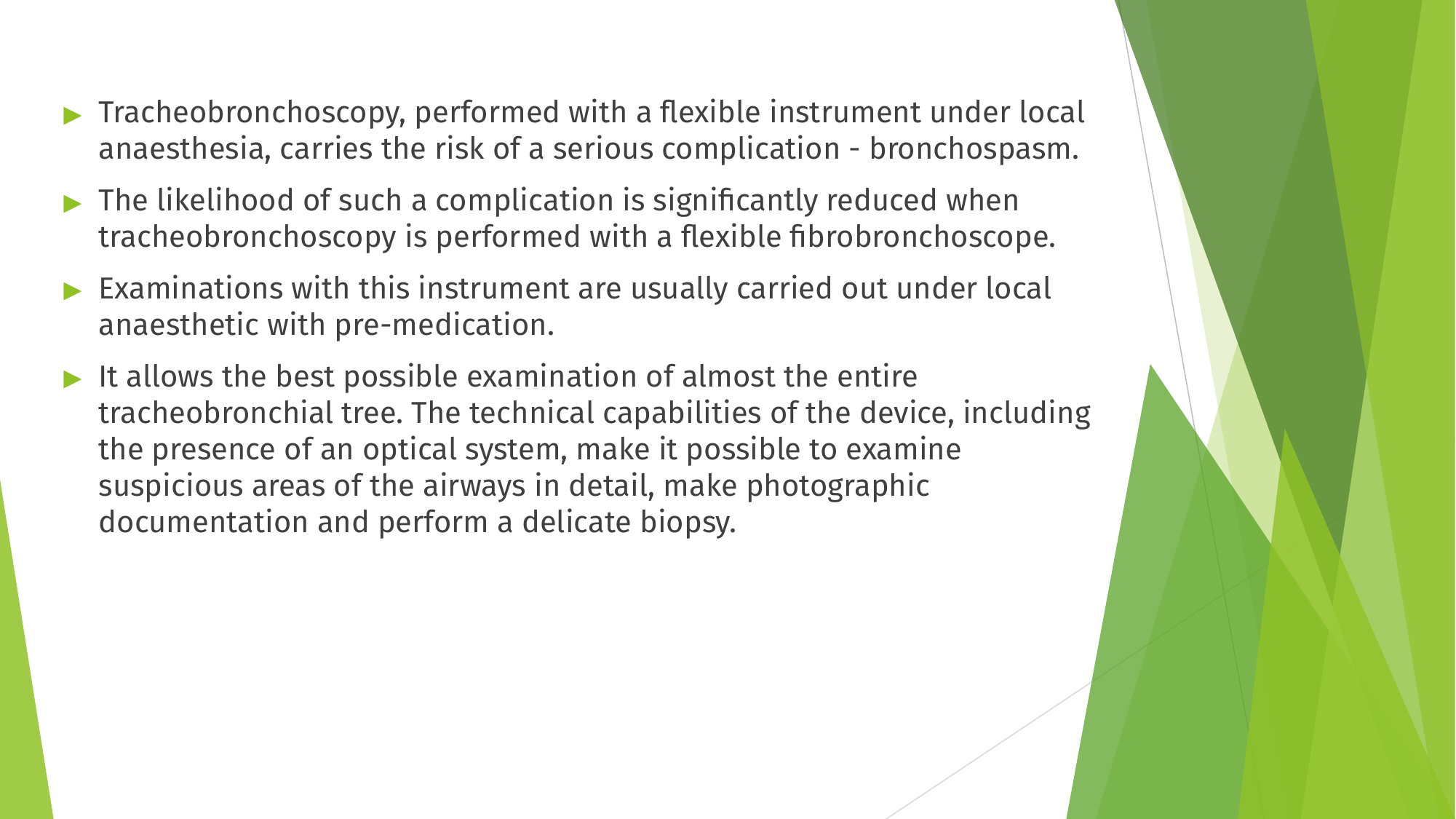

Tracheobronchoscopy, performed with a flexible instrument under local anaesthesia, carries the risk of a serious complication - bronchospasm.
The likelihood of such a complication is significantly reduced when tracheobronchoscopy is performed with a flexible fibrobronchoscope.
Examinations with this instrument are usually carried out under local anaesthetic with pre-medication.
It allows the best possible examination of almost the entire tracheobronchial tree. The technical capabilities of the device, including the presence of an optical system, make it possible to examine suspicious areas of the airways in detail, make photographic documentation and perform a delicate biopsy.